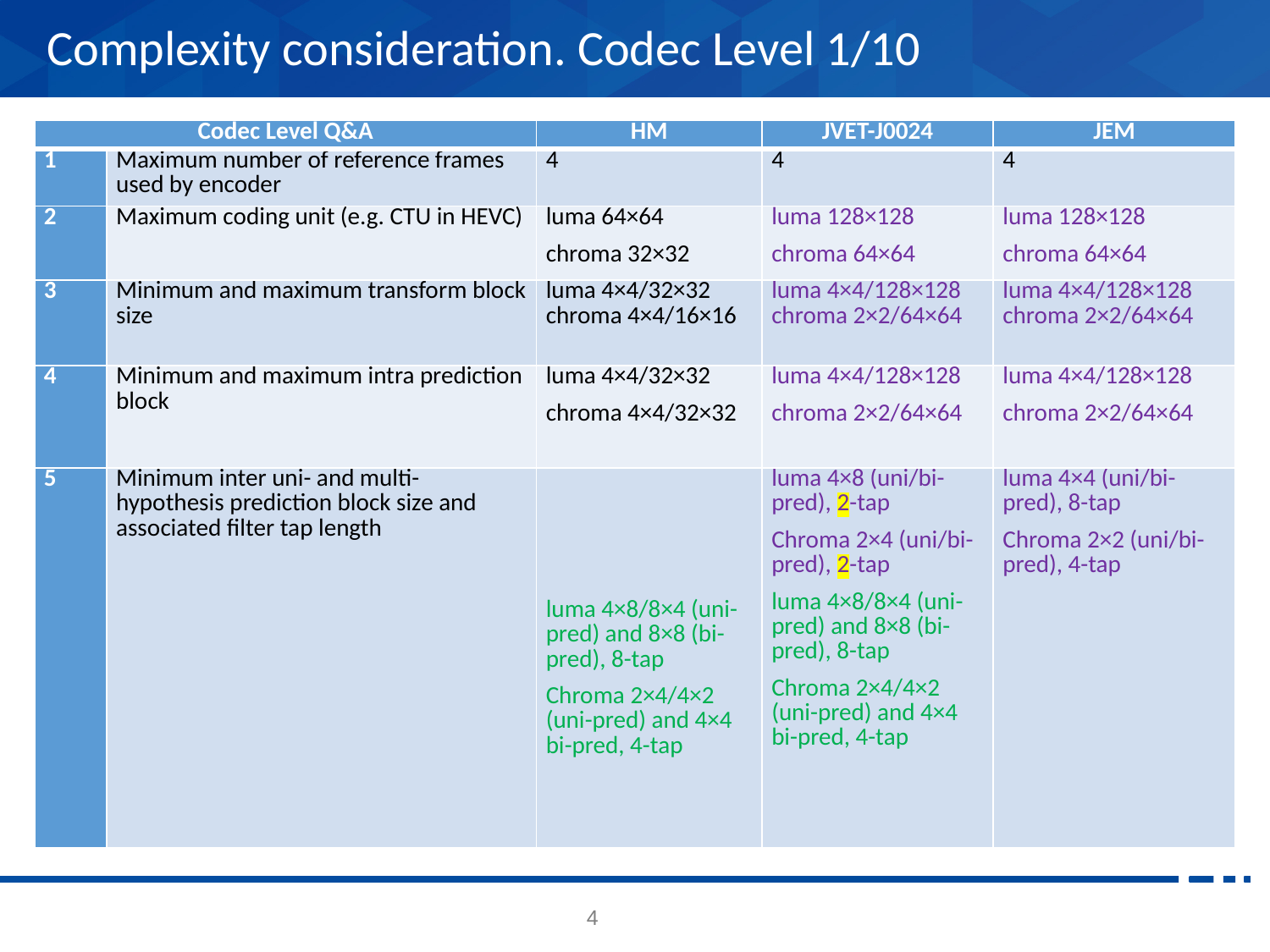

# Complexity consideration. Codec Level 1/10
| Codec Level Q&A |  | HM | JVET-J0024 | JEM |
| --- | --- | --- | --- | --- |
| 1 | Maximum number of reference frames used by encoder | 4 | 4 | 4 |
| 2 | Maximum coding unit (e.g. CTU in HEVC) | luma 64×64 chroma 32×32 | luma 128×128 chroma 64×64 | luma 128×128 chroma 64×64 |
| 3 | Minimum and maximum transform block size | luma 4×4/32×32 chroma 4×4/16×16 | luma 4×4/128×128 chroma 2×2/64×64 | luma 4×4/128×128 chroma 2×2/64×64 |
| 4 | Minimum and maximum intra prediction block | luma 4×4/32×32 chroma 4×4/32×32 | luma 4×4/128×128 chroma 2×2/64×64 | luma 4×4/128×128 chroma 2×2/64×64 |
| 5 | Minimum inter uni- and multi-hypothesis prediction block size and associated filter tap length | luma 4×8/8×4 (uni-pred) and 8×8 (bi-pred), 8-tap Chroma 2×4/4×2 (uni-pred) and 4×4 bi-pred, 4-tap | luma 4×8 (uni/bi-pred), 2-tap Chroma 2×4 (uni/bi-pred), 2-tap luma 4×8/8×4 (uni-pred) and 8×8 (bi-pred), 8-tap Chroma 2×4/4×2 (uni-pred) and 4×4 bi-pred, 4-tap | luma 4×4 (uni/bi-pred), 8-tap Chroma 2×2 (uni/bi-pred), 4-tap |